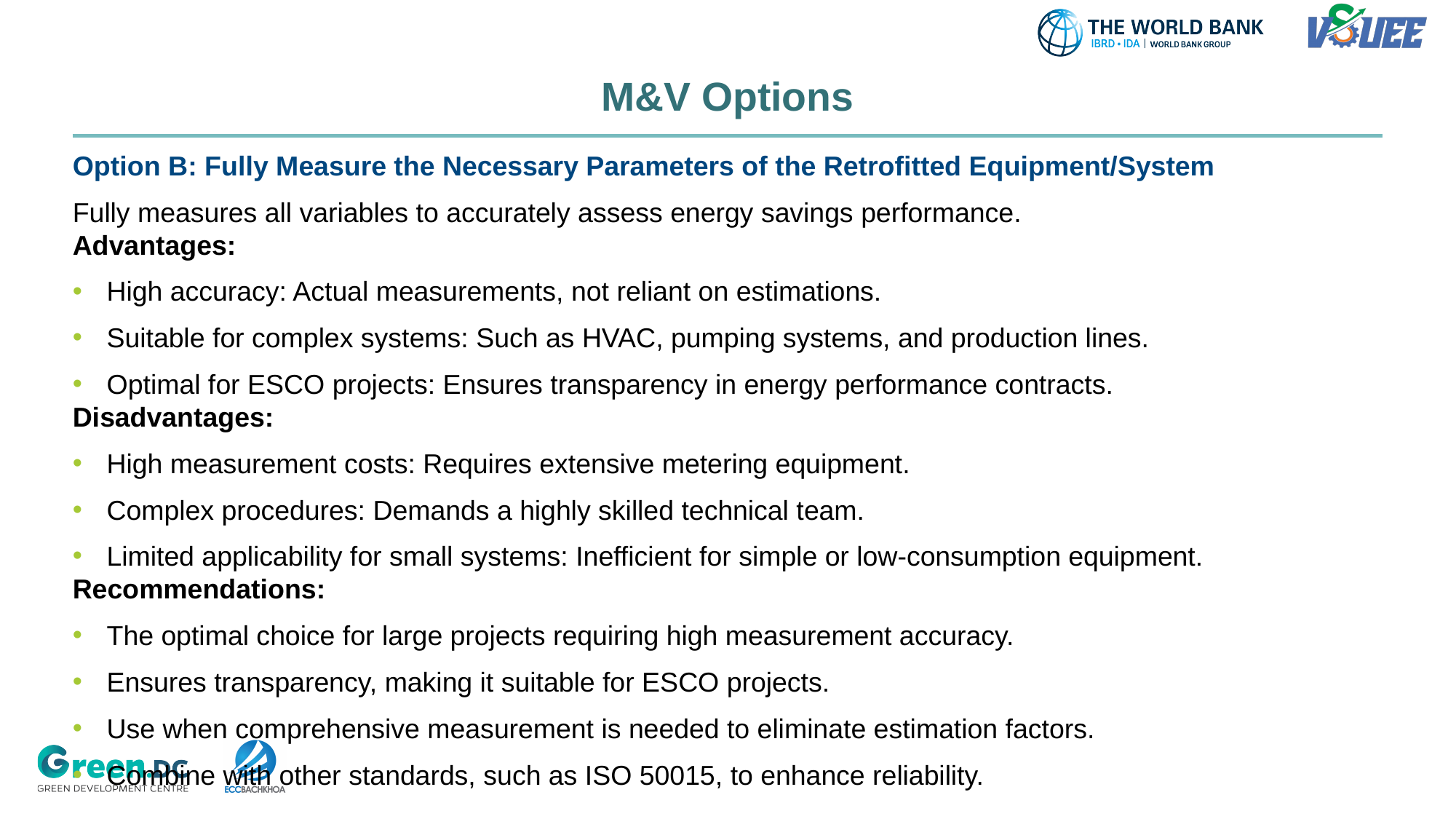

# M&V Options
Option B: Fully Measure the Necessary Parameters of the Retrofitted Equipment/System
Fully measures all variables to accurately assess energy savings performance.
Advantages:
High accuracy: Actual measurements, not reliant on estimations.
Suitable for complex systems: Such as HVAC, pumping systems, and production lines.
Optimal for ESCO projects: Ensures transparency in energy performance contracts.
Disadvantages:
High measurement costs: Requires extensive metering equipment.
Complex procedures: Demands a highly skilled technical team.
Limited applicability for small systems: Inefficient for simple or low-consumption equipment.
Recommendations:
The optimal choice for large projects requiring high measurement accuracy.
Ensures transparency, making it suitable for ESCO projects.
Use when comprehensive measurement is needed to eliminate estimation factors.
Combine with other standards, such as ISO 50015, to enhance reliability.